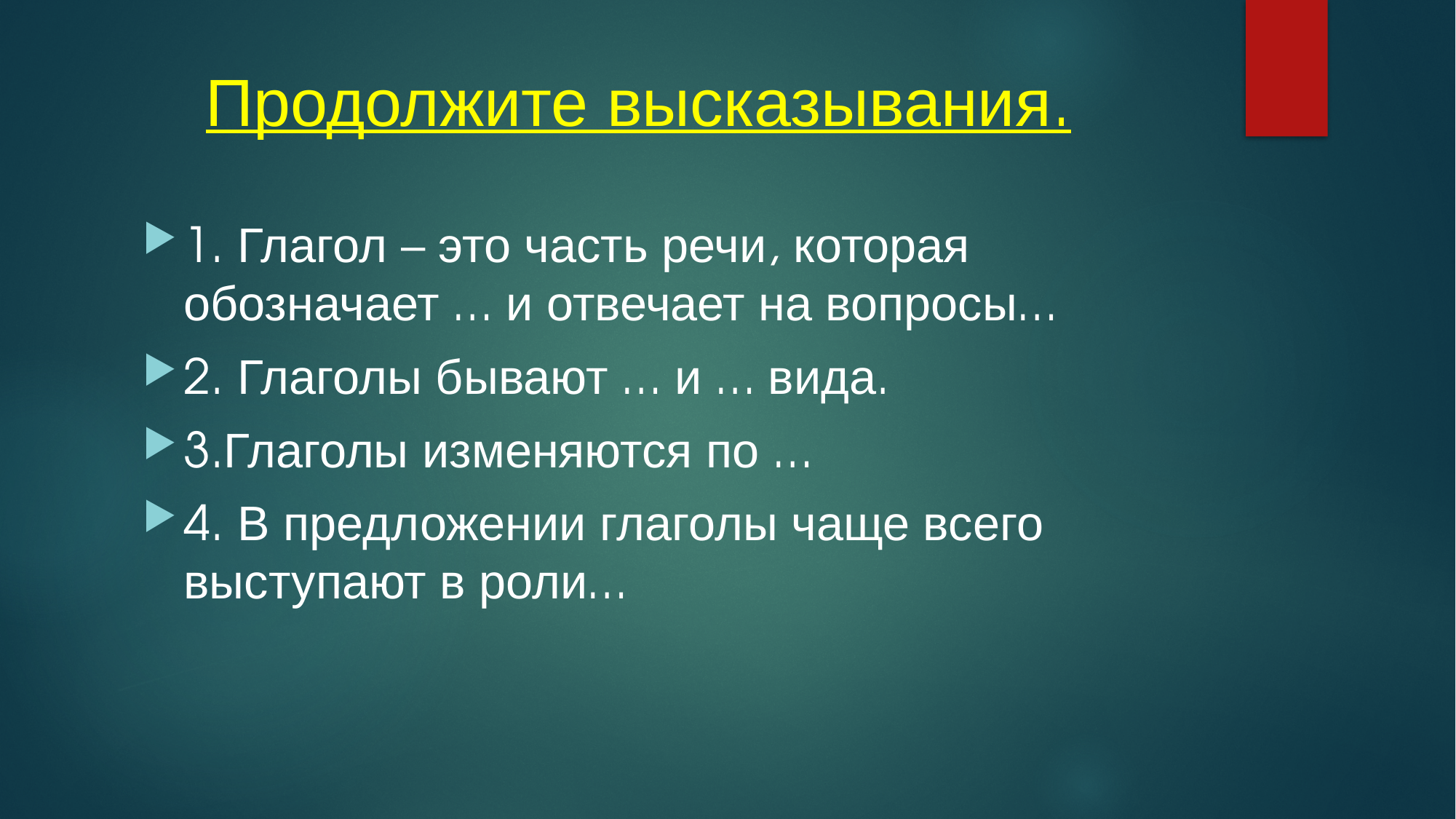

# Продолжите высказывания.
1. Глагол – это часть речи, которая обозначает … и отвечает на вопросы…
2. Глаголы бывают … и … вида.
3.Глаголы изменяются по …
4. В предложении глаголы чаще всего выступают в роли…